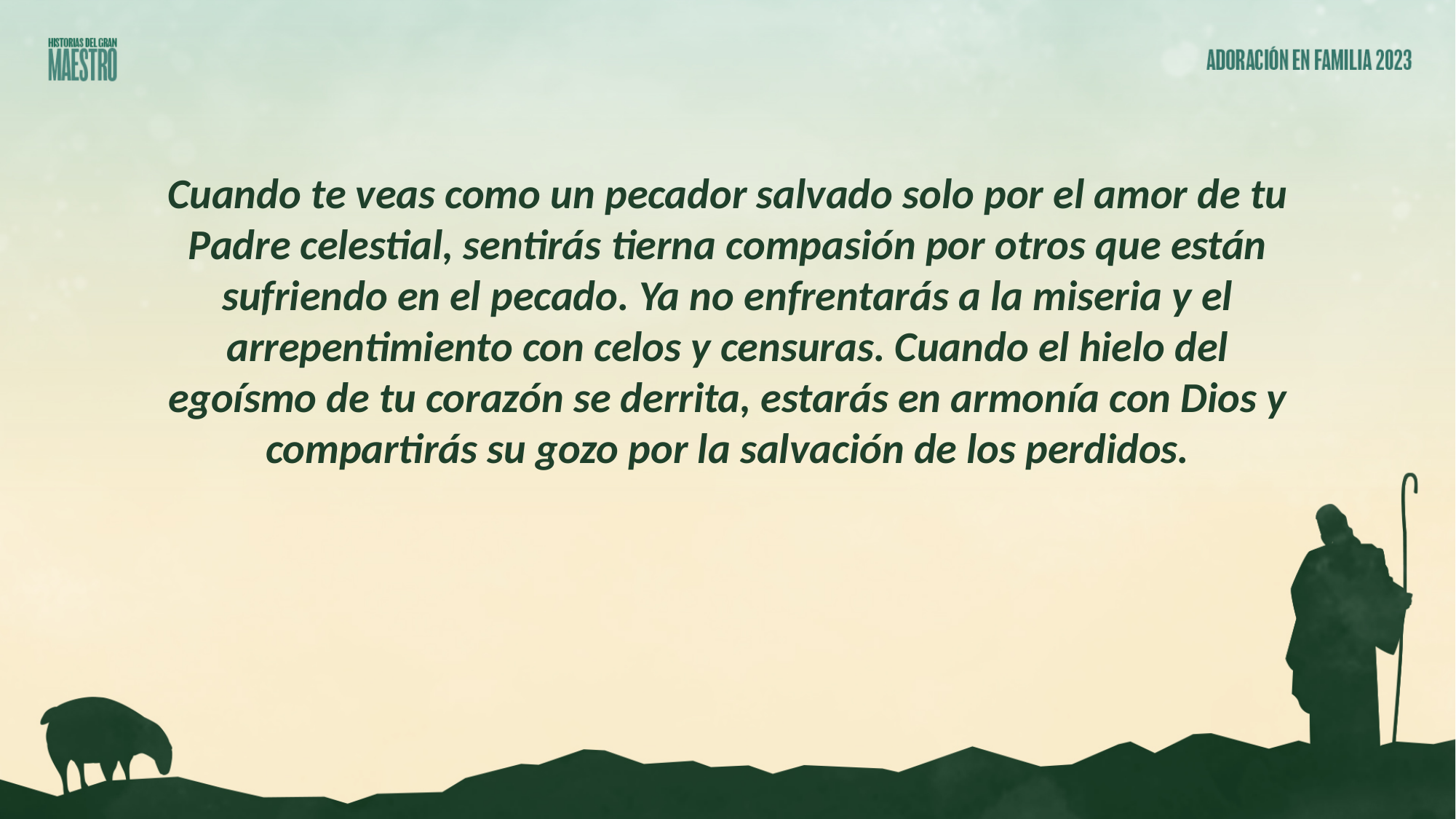

Cuando te veas como un pecador salvado solo por el amor de tu Padre celestial, sentirás tierna compasión por otros que están sufriendo en el pecado. Ya no enfrentarás a la miseria y el arrepentimiento con celos y censuras. Cuando el hielo del
egoísmo de tu corazón se derrita, estarás en armonía con Dios y compartirás su gozo por la salvación de los perdidos.